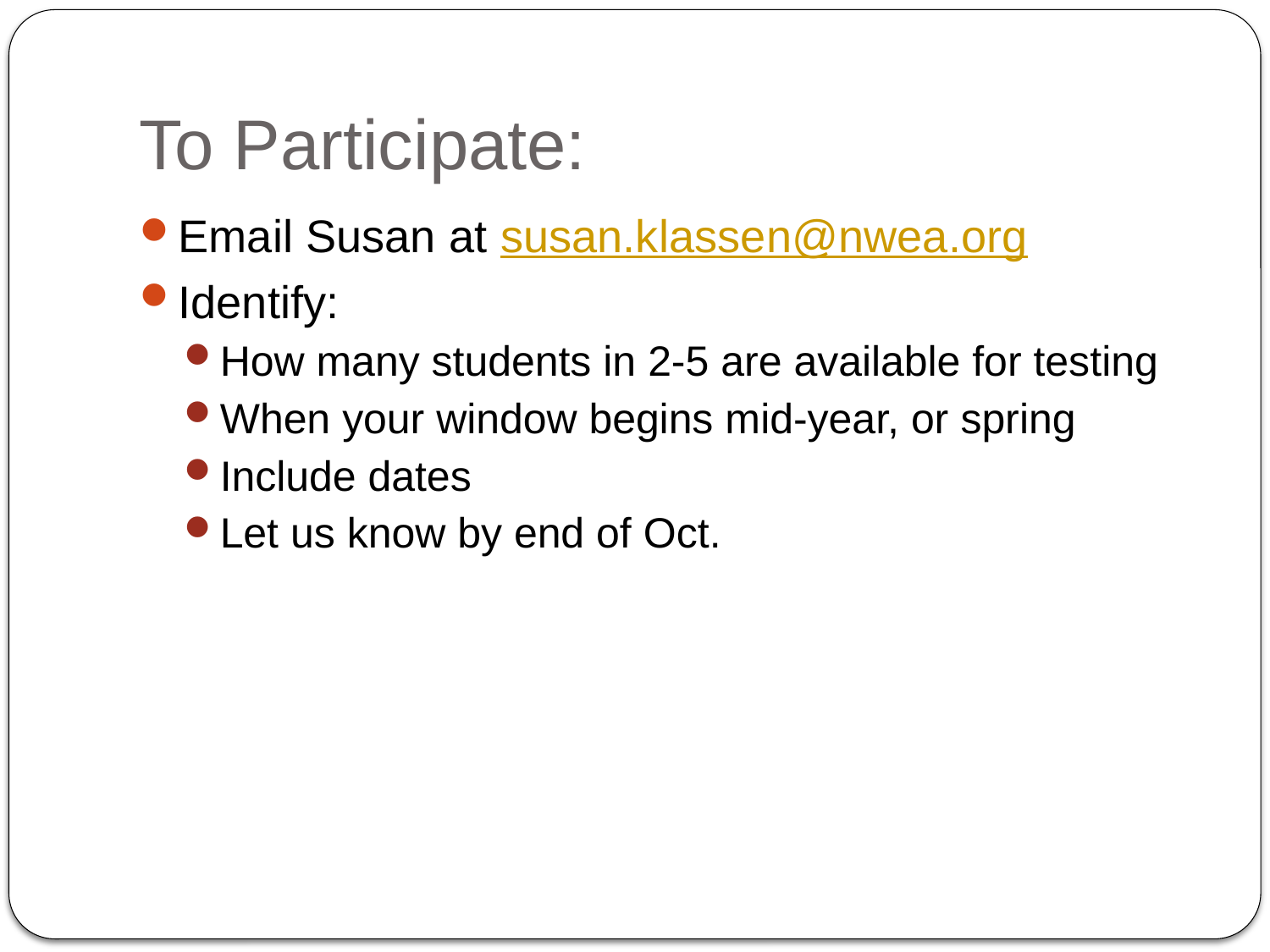

# To Participate:
Email Susan at susan.klassen@nwea.org
Identify:
How many students in 2-5 are available for testing
When your window begins mid-year, or spring
Include dates
Let us know by end of Oct.